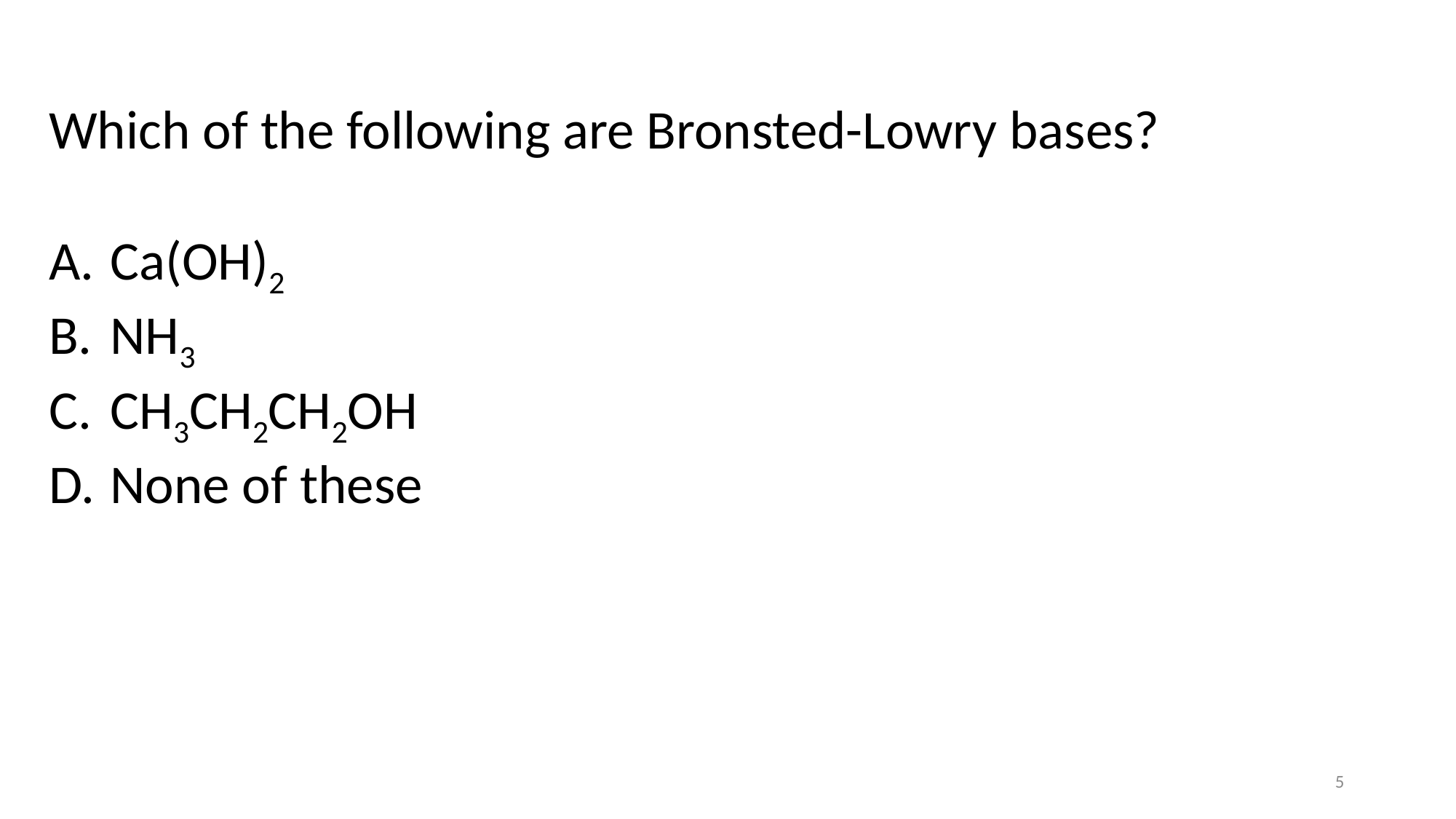

Which of the following are Bronsted-Lowry bases?

Ca(OH)2
NH3
CH3CH2CH2OH
None of these
5